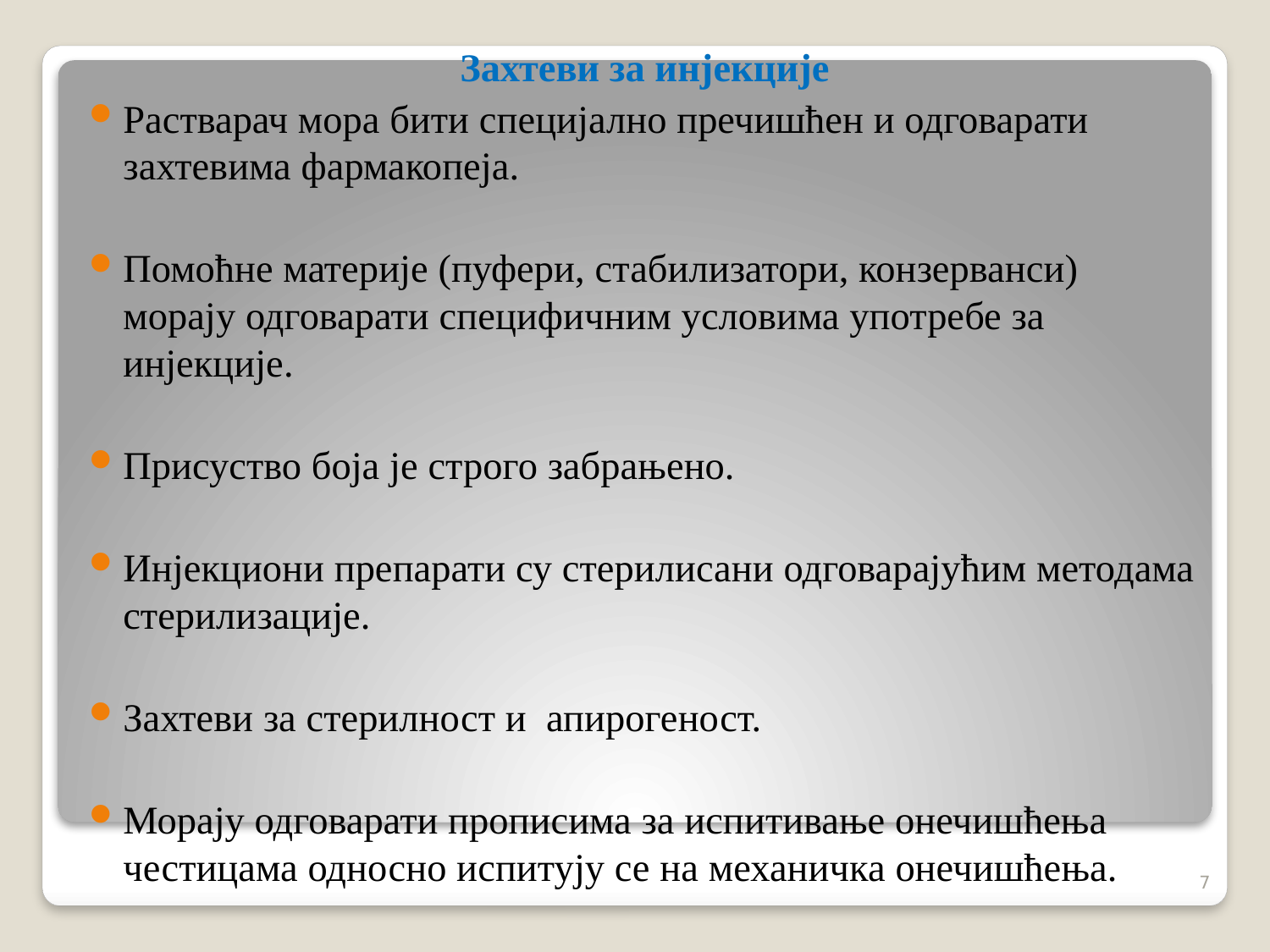

Захтеви за инјекције
Растварач мора бити специјално пречишћен и одговарати захтевима фармакопеја.

Помоћне материје (пуфери, стабилизатори, конзерванси) морају одговарати специфичним условима употребе за инјекције.

Присуство боја је строго забрањено.

Инјекциони препарати су стерилисани одговарајућим методама стерилизације.

Захтеви за стерилност и  апирогеност.

Морају одговарати прописима за испитивање онечишћења честицама односно испитују се на механичка онечишћења.

7